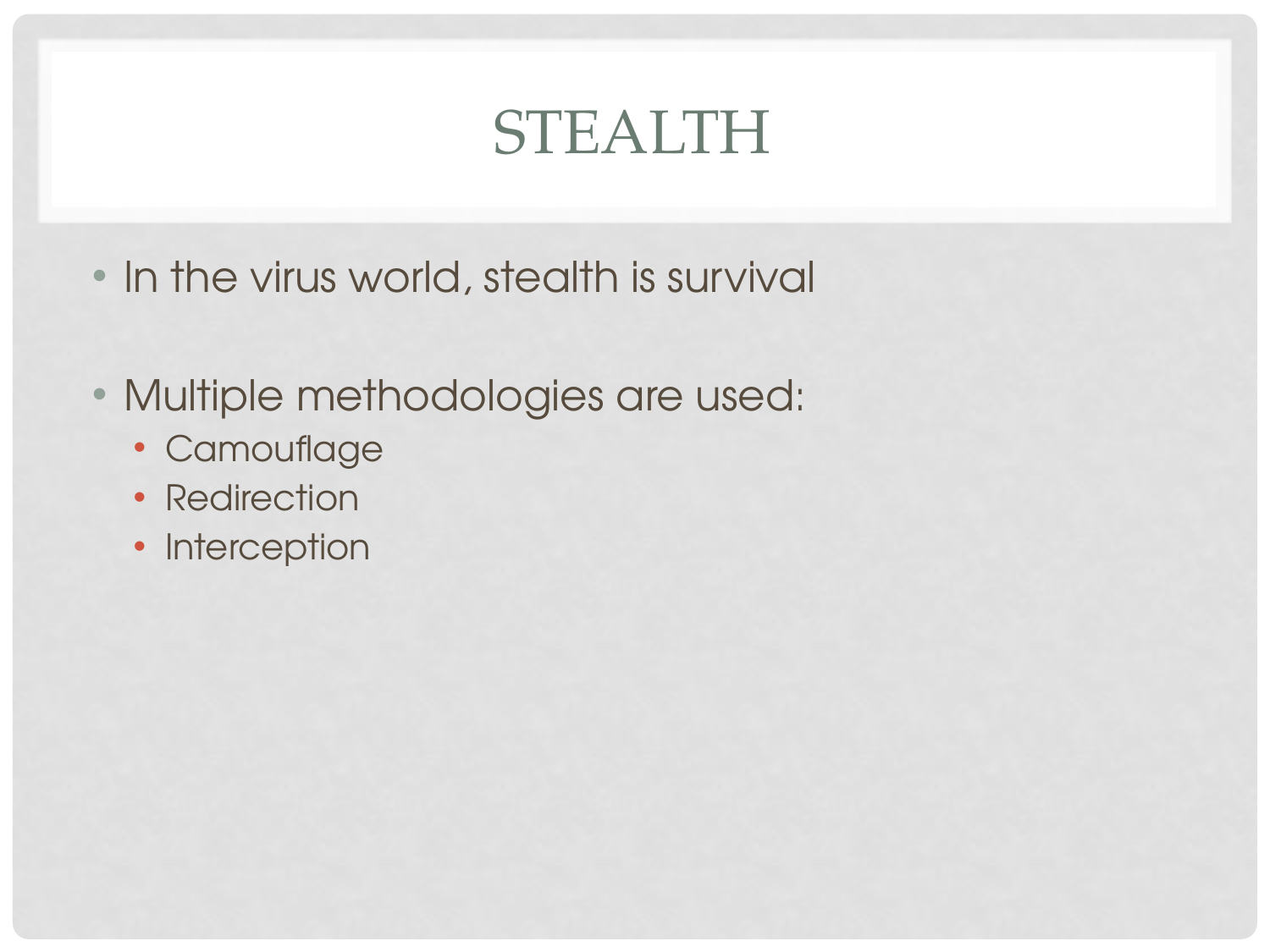

# stealth
In the virus world, stealth is survival

Multiple methodologies are used:
Camouflage
Redirection
Interception